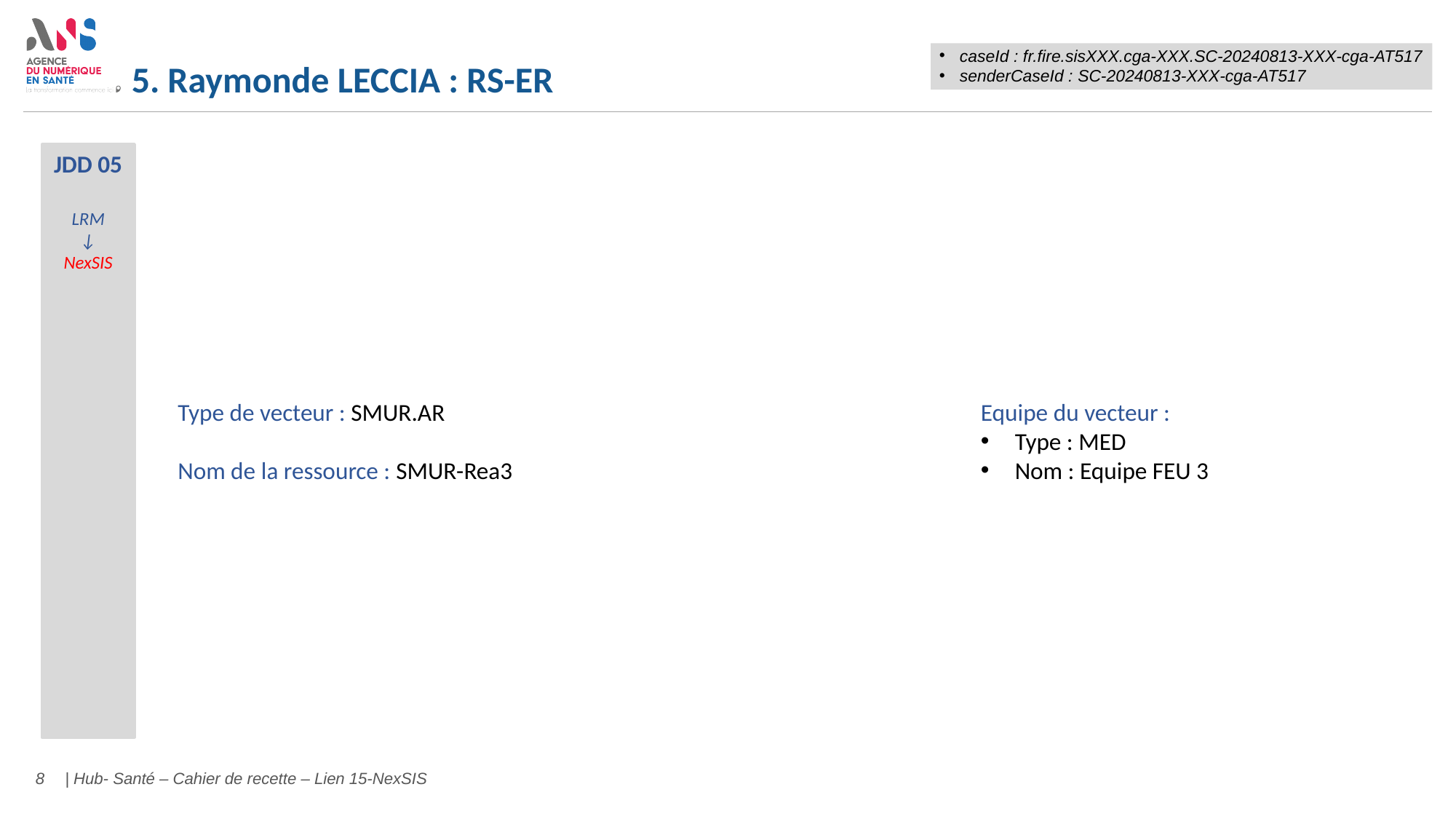

# 5. Raymonde LECCIA : RS-ER
caseId : fr.fire.sisXXX.cga-XXX.SC-20240813-XXX-cga-AT517
senderCaseId : SC-20240813-XXX-cga-AT517
JDD 05

LRM
↓
NexSIS
Type de vecteur : SMUR.AR
Equipe du vecteur :
Type : MED
Nom : Equipe FEU 3
Nom de la ressource : SMUR-Rea3
8
| Hub- Santé – Cahier de recette – Lien 15-NexSIS